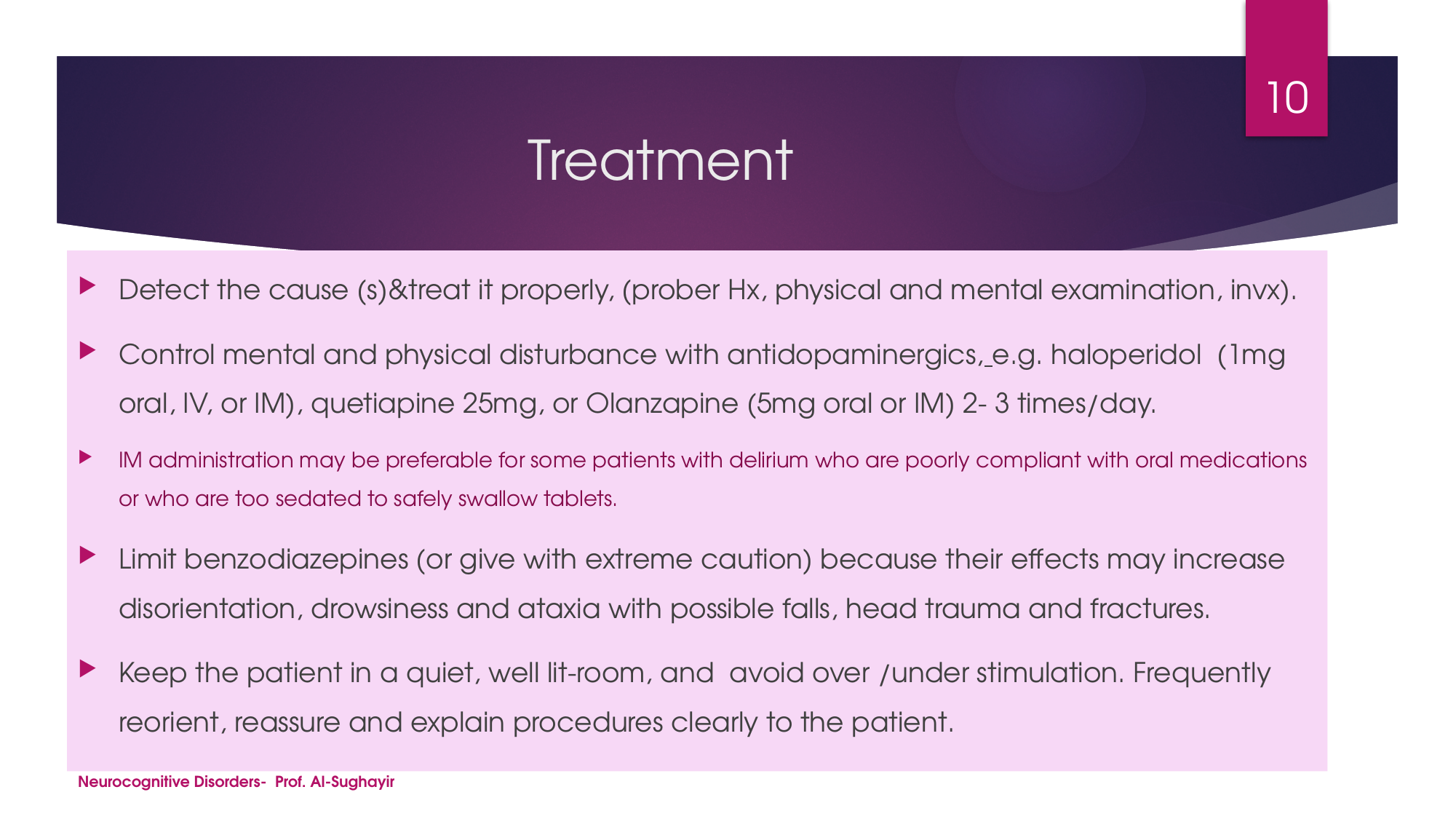

10
# Treatment
Detect the cause (s)&treat it properly, (prober Hx, physical and mental examination, invx).
Control mental and physical disturbance with antidopaminergics, e.g. haloperidol  (1mg oral, IV, or IM), quetiapine 25mg, or Olanzapine (5mg oral or IM) 2- 3 times/day.
IM administration may be preferable for some patients with delirium who are poorly compliant with oral medications or who are too sedated to safely swallow tablets.
Limit benzodiazepines (or give with extreme caution) because their effects may increase disorientation, drowsiness and ataxia with possible falls, head trauma and fractures.
Keep the patient in a quiet, well lit-room, and  avoid over /under stimulation. Frequently reorient, reassure and explain procedures clearly to the patient.

Neurocognitive Disorders-  Prof. Al-Sughayir